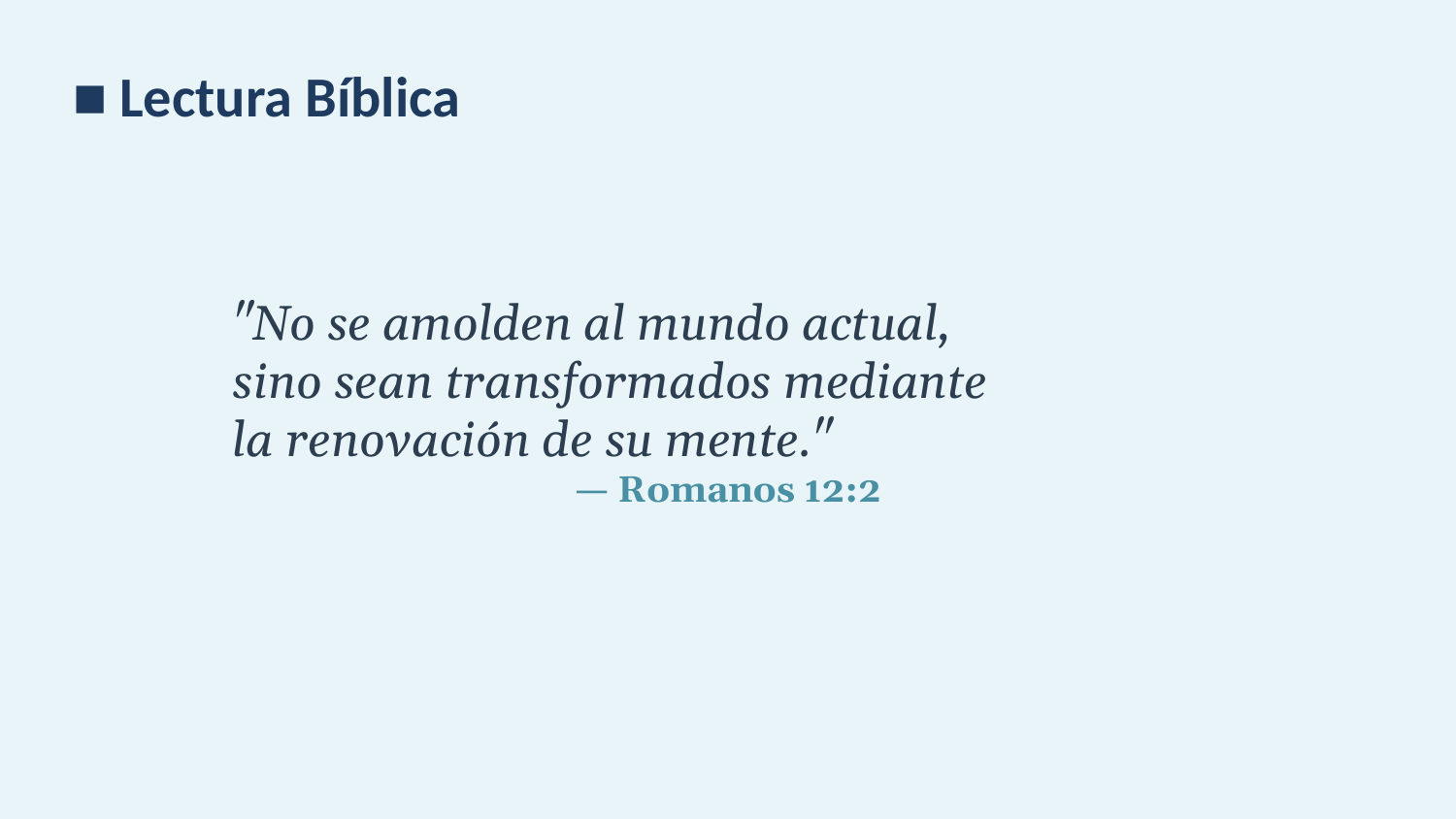

■ Lectura Bíblica
"No se amolden al mundo actual,
sino sean transformados mediante
la renovación de su mente."
— Romanos 12:2